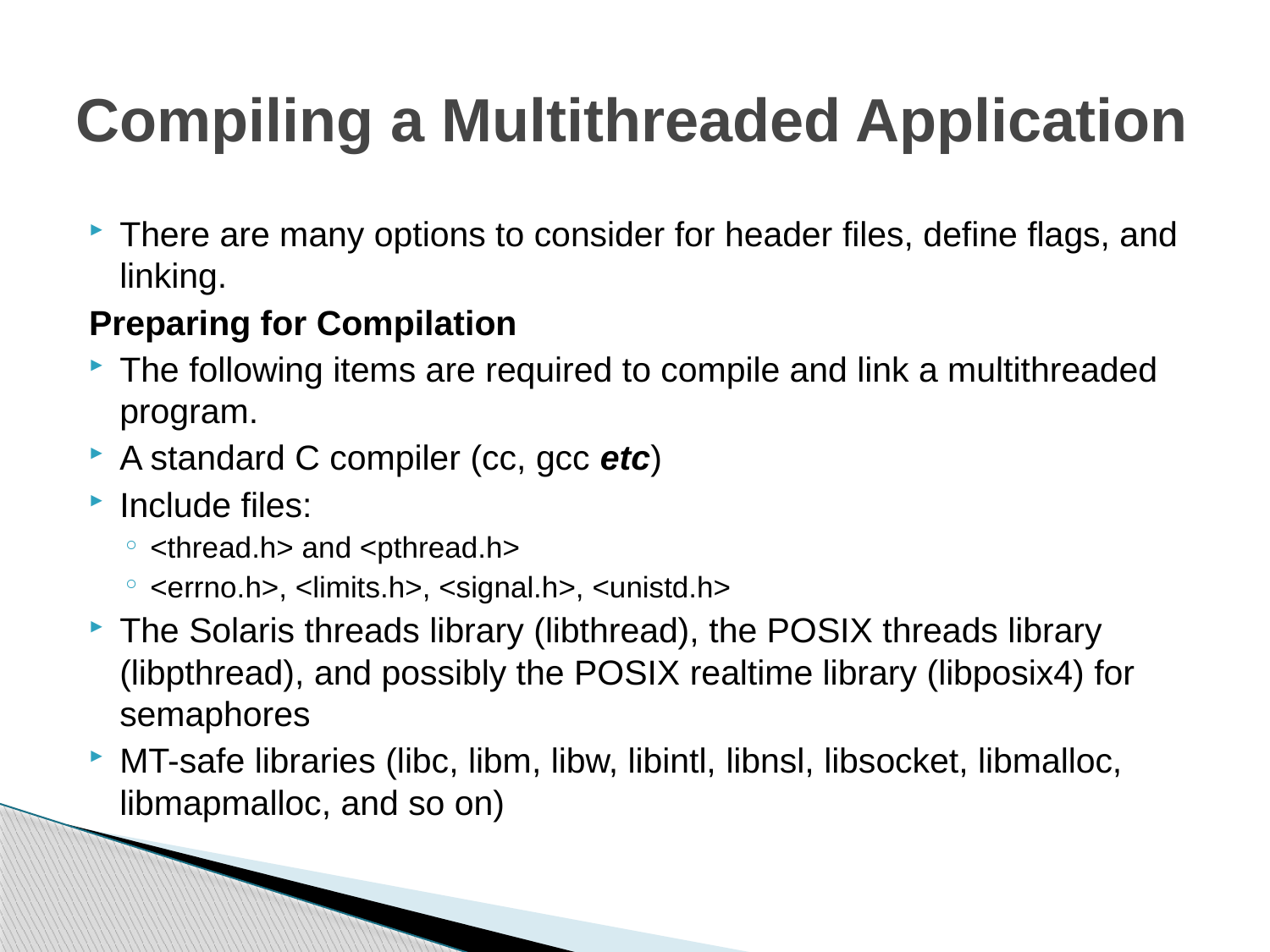

# Compiling a Multithreaded Application
There are many options to consider for header files, define flags, and linking.
Preparing for Compilation
The following items are required to compile and link a multithreaded program.
A standard C compiler (cc, gcc etc)
Include files:
<thread.h> and <pthread.h>
<errno.h>, <limits.h>, <signal.h>, <unistd.h>
The Solaris threads library (libthread), the POSIX threads library (libpthread), and possibly the POSIX realtime library (libposix4) for semaphores
MT-safe libraries (libc, libm, libw, libintl, libnsl, libsocket, libmalloc, libmapmalloc, and so on)